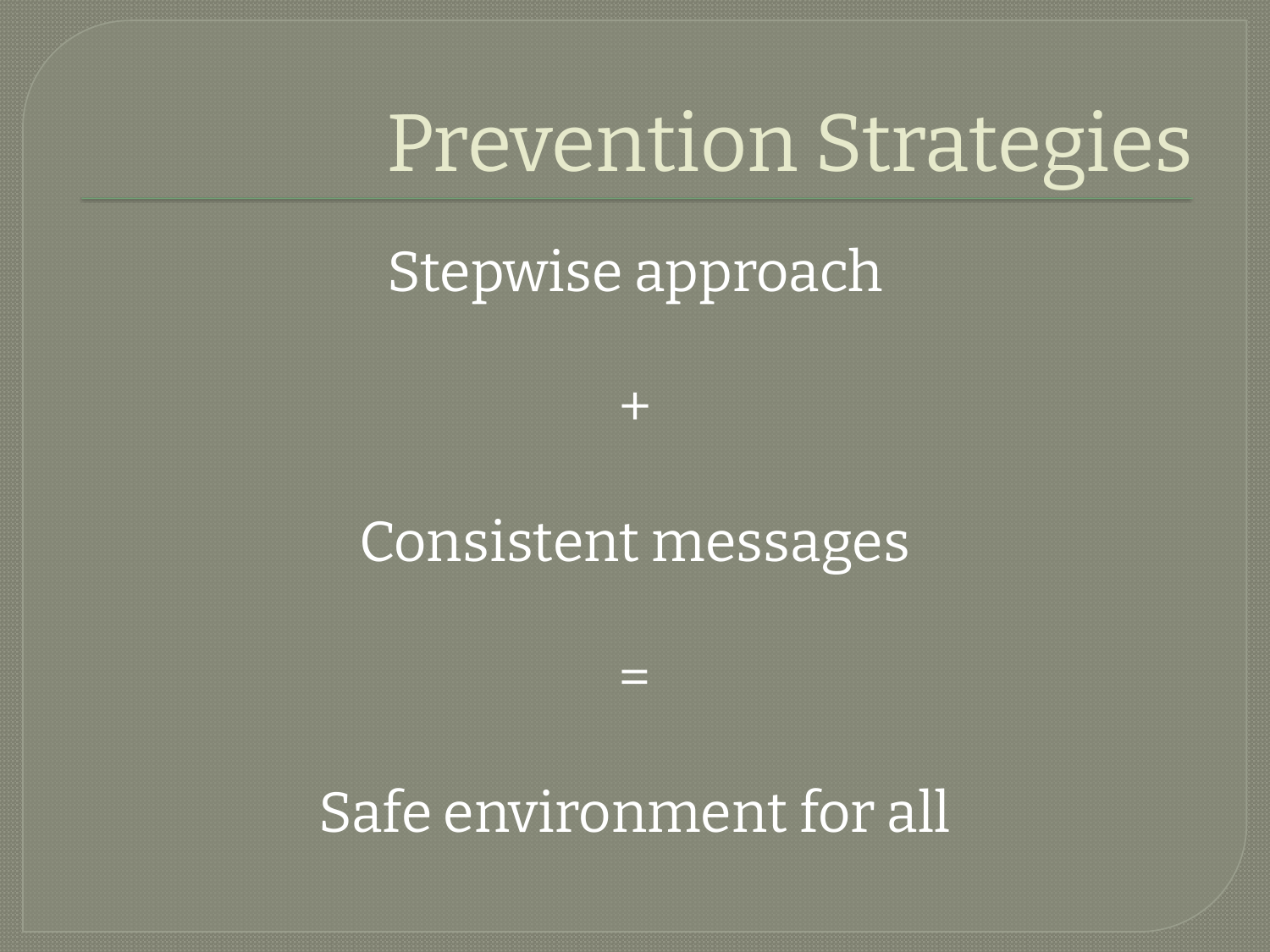

# Prevention Strategies
Stepwise approach

+

Consistent messages

=

Safe environment for all